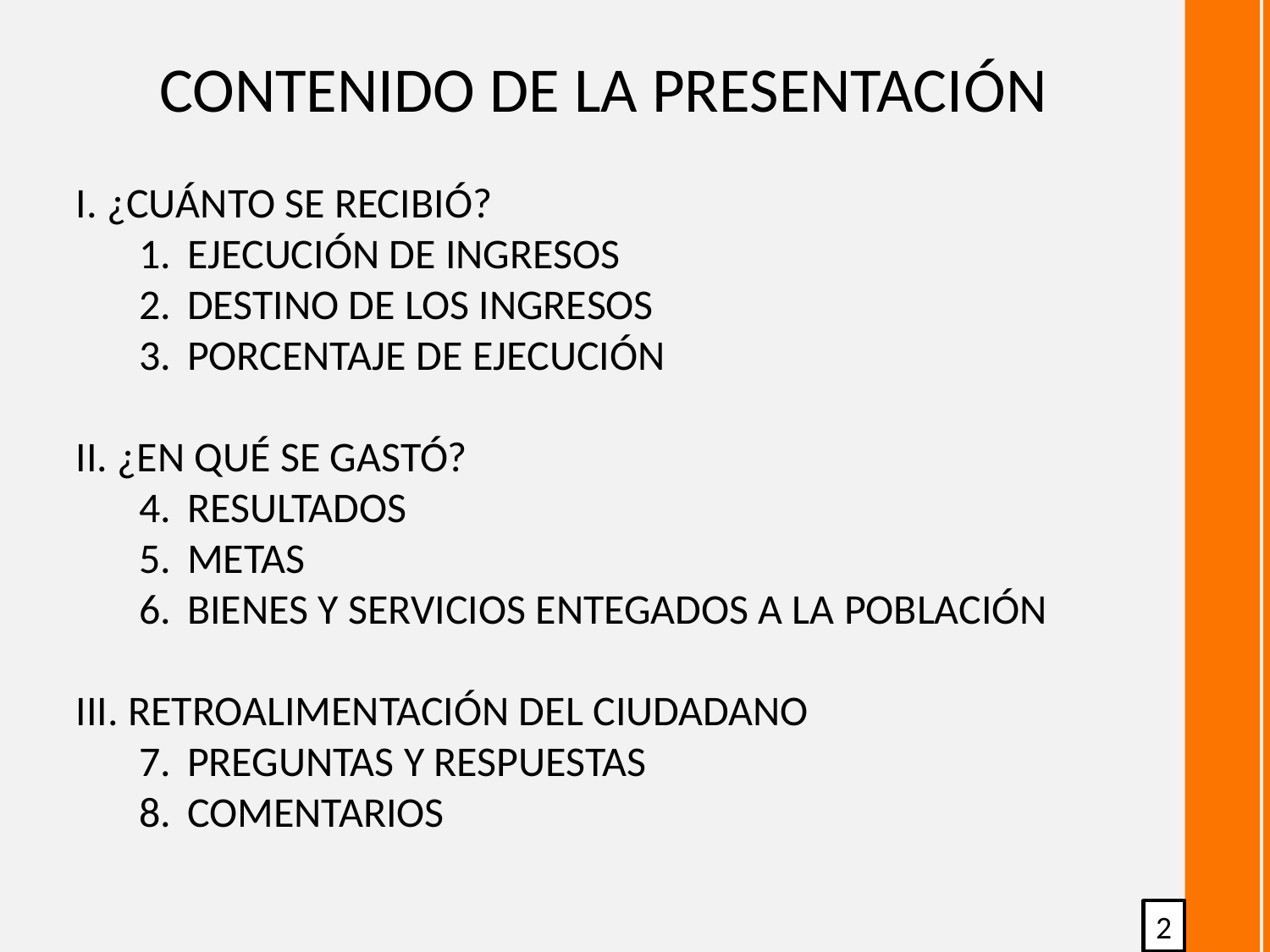

CONTENIDO DE LA PRESENTACIÓN

I. ¿CUÁNTO SE RECIBIÓ?
EJECUCIÓN DE INGRESOS
DESTINO DE LOS INGRESOS
PORCENTAJE DE EJECUCIÓN

II. ¿EN QUÉ SE GASTÓ?
RESULTADOS
METAS
BIENES Y SERVICIOS ENTEGADOS A LA POBLACIÓN

III. RETROALIMENTACIÓN DEL CIUDADANO
PREGUNTAS Y RESPUESTAS
COMENTARIOS

2